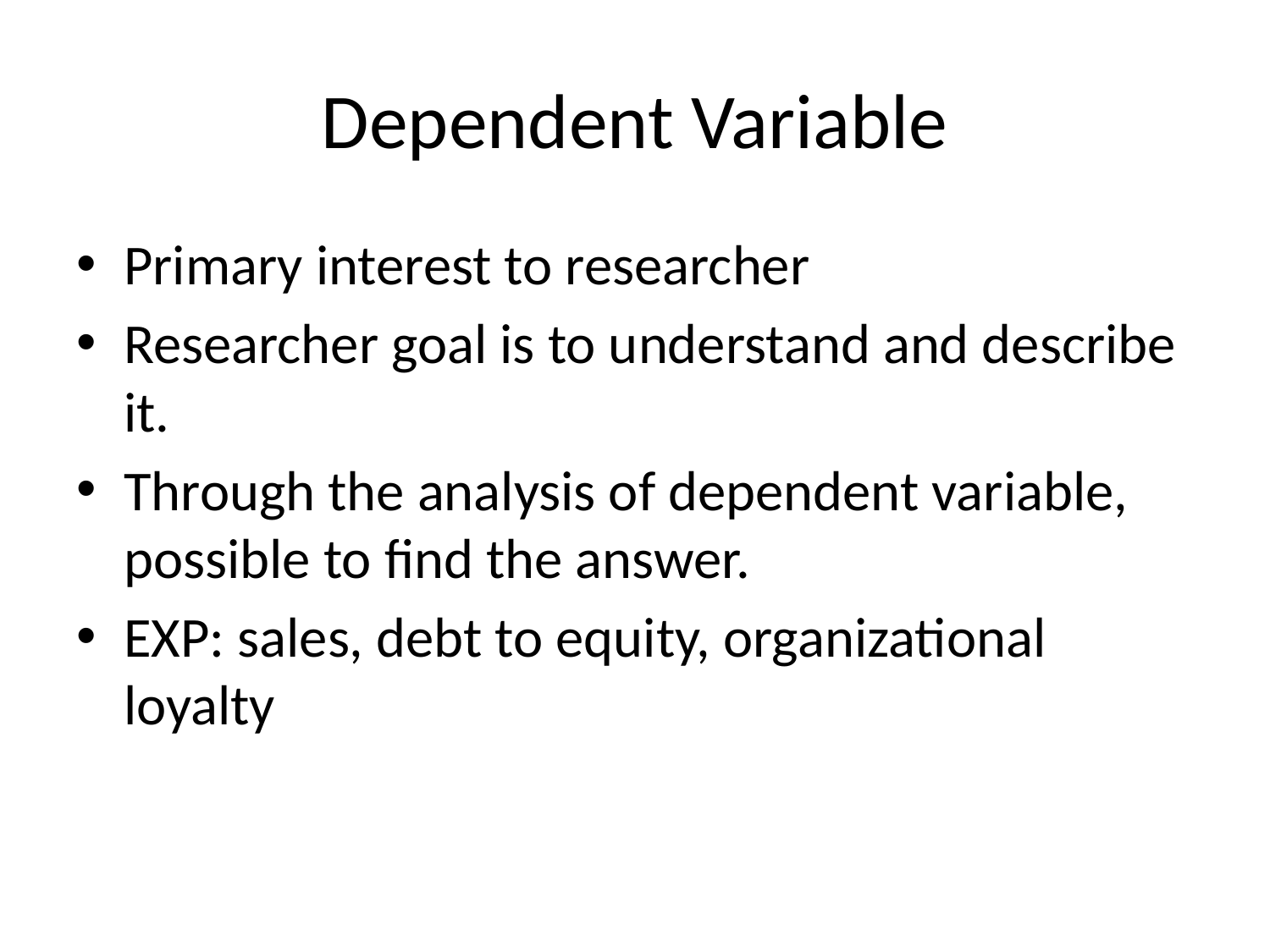

# Dependent Variable
Primary interest to researcher
Researcher goal is to understand and describe it.
Through the analysis of dependent variable, possible to find the answer.
EXP: sales, debt to equity, organizational loyalty